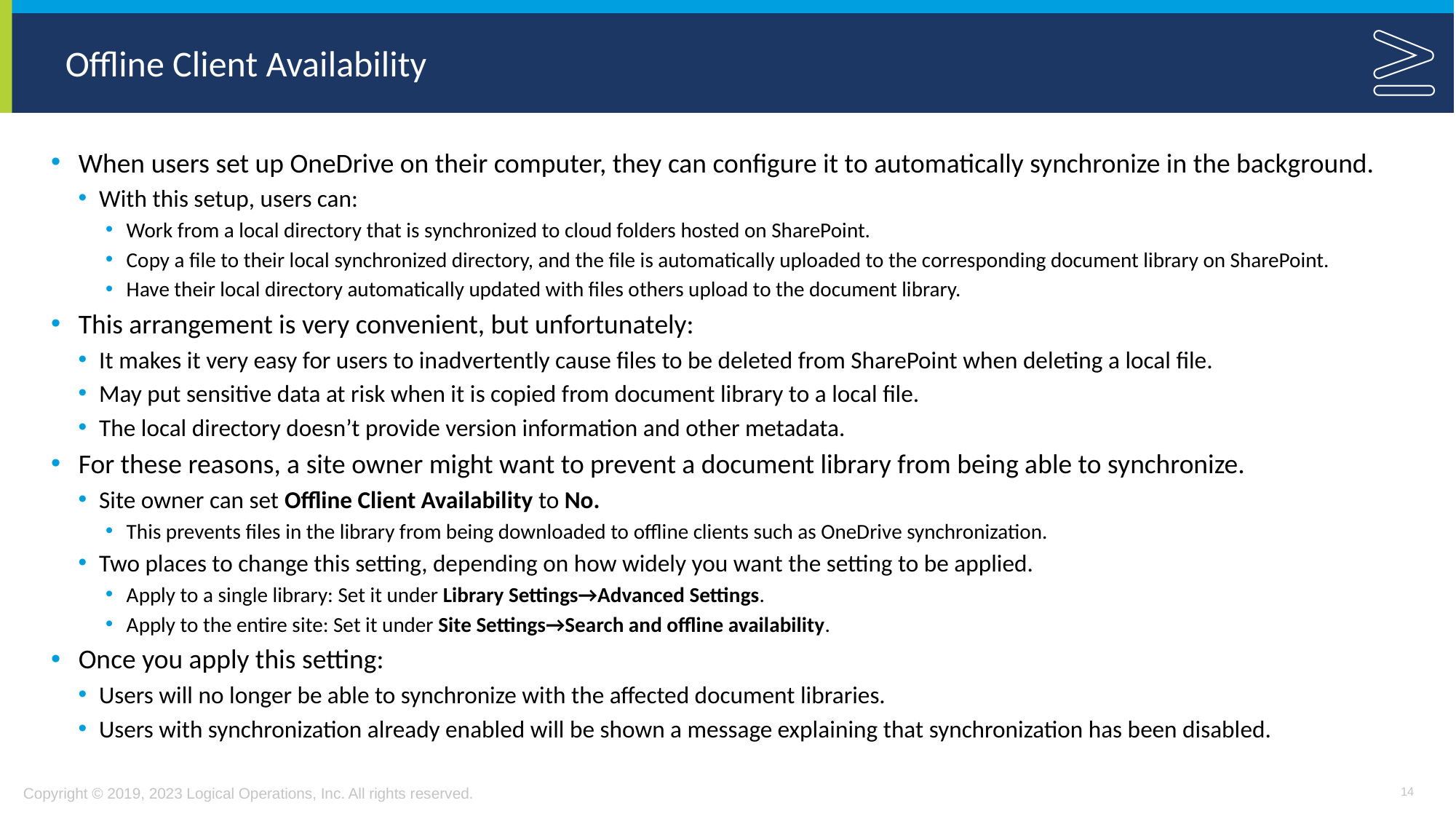

# Offline Client Availability
When users set up OneDrive on their computer, they can configure it to automatically synchronize in the background.
With this setup, users can:
Work from a local directory that is synchronized to cloud folders hosted on SharePoint.
Copy a file to their local synchronized directory, and the file is automatically uploaded to the corresponding document library on SharePoint.
Have their local directory automatically updated with files others upload to the document library.
This arrangement is very convenient, but unfortunately:
It makes it very easy for users to inadvertently cause files to be deleted from SharePoint when deleting a local file.
May put sensitive data at risk when it is copied from document library to a local file.
The local directory doesn’t provide version information and other metadata.
For these reasons, a site owner might want to prevent a document library from being able to synchronize.
Site owner can set Offline Client Availability to No.
This prevents files in the library from being downloaded to offline clients such as OneDrive synchronization.
Two places to change this setting, depending on how widely you want the setting to be applied.
Apply to a single library: Set it under Library Settings→Advanced Settings.
Apply to the entire site: Set it under Site Settings→Search and offline availability.
Once you apply this setting:
Users will no longer be able to synchronize with the affected document libraries.
Users with synchronization already enabled will be shown a message explaining that synchronization has been disabled.
14